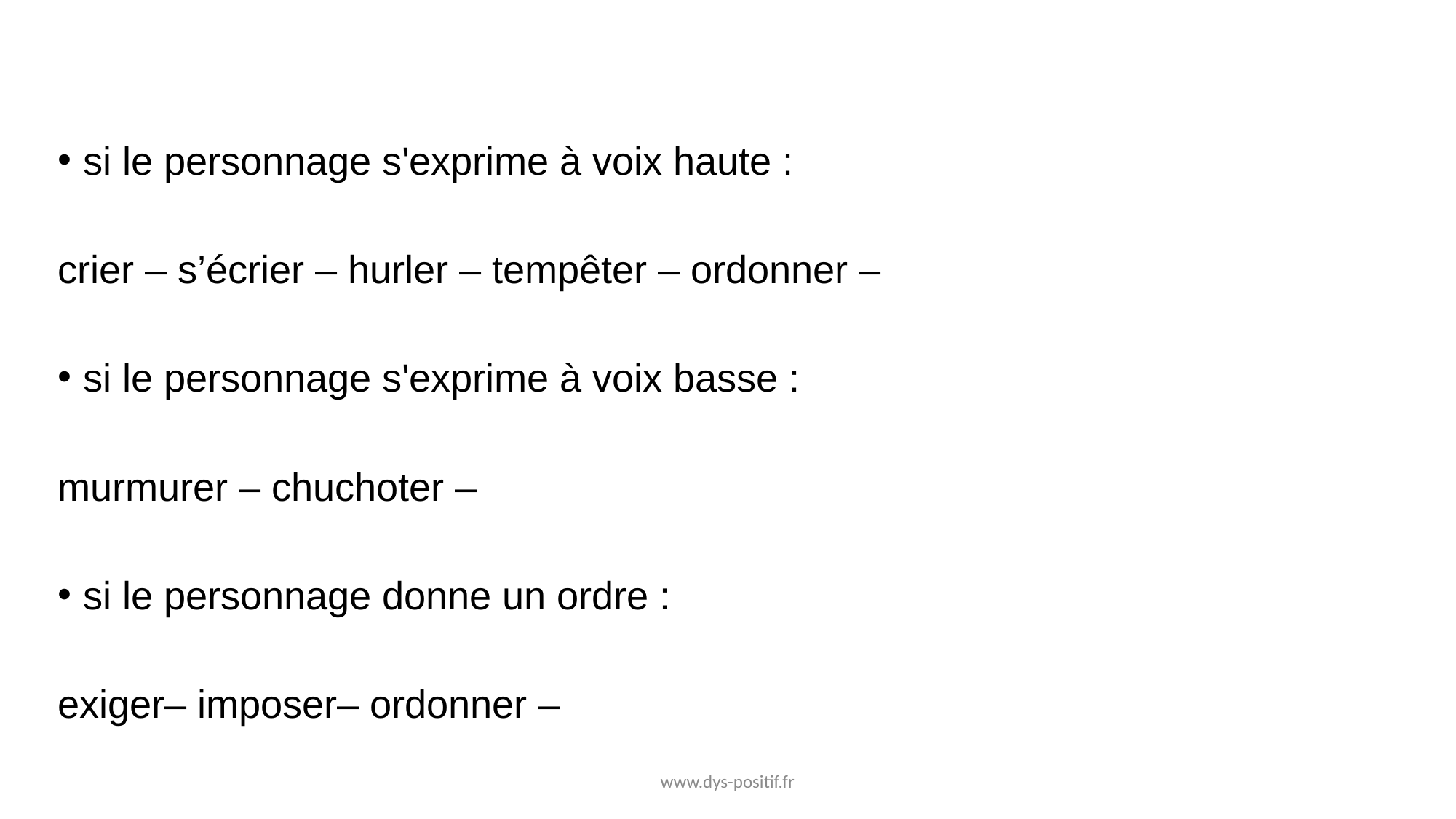

si le personnage s'exprime à voix haute :
crier – s’écrier – hurler – tempêter – ordonner –
si le personnage s'exprime à voix basse :
murmurer – chuchoter –
si le personnage donne un ordre :
exiger– imposer– ordonner –
www.dys-positif.fr